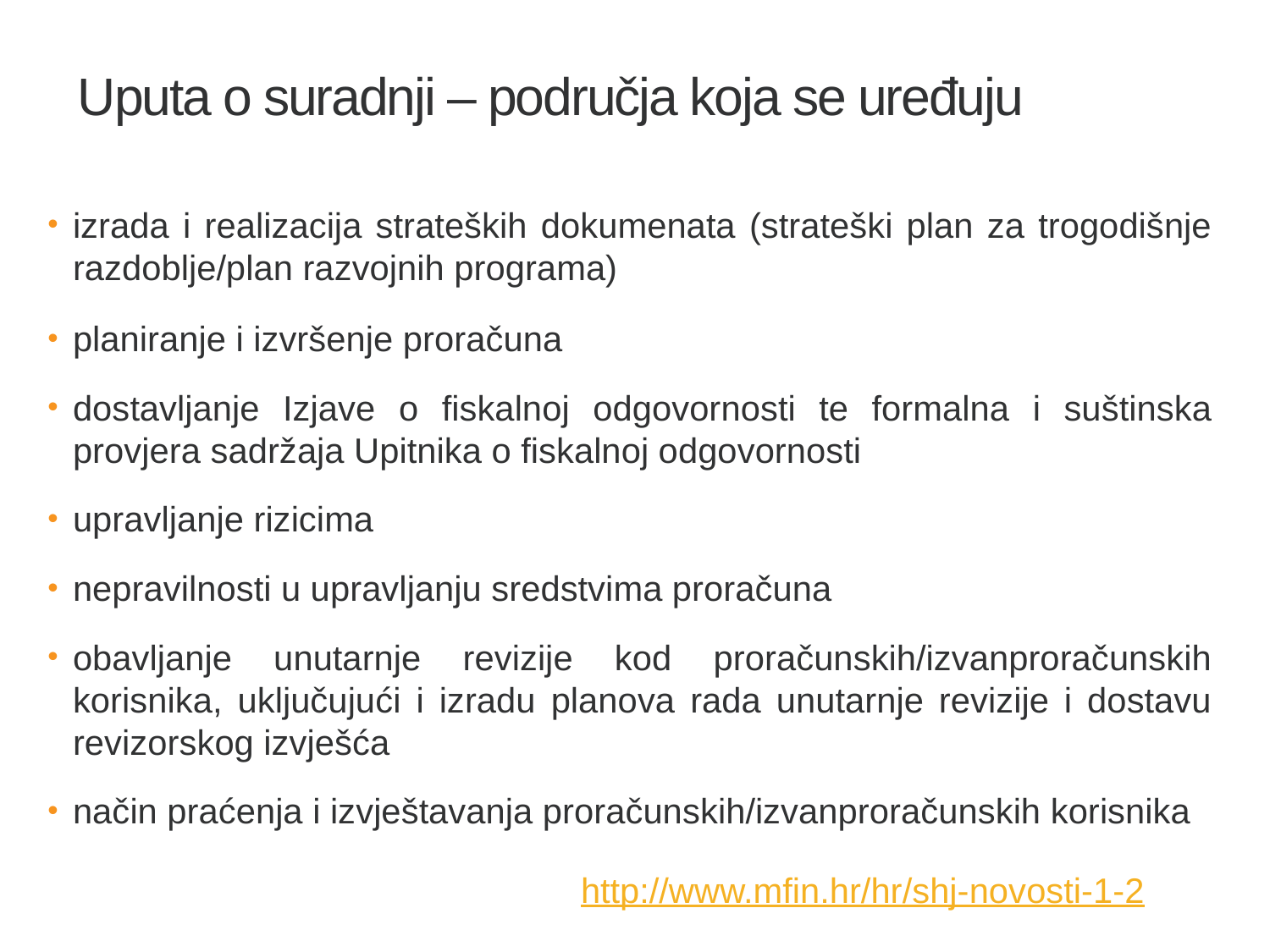

# Uputa o suradnji – područja koja se uređuju
izrada i realizacija strateških dokumenata (strateški plan za trogodišnje razdoblje/plan razvojnih programa)

planiranje i izvršenje proračuna

dostavljanje Izjave o fiskalnoj odgovornosti te formalna i suštinska provjera sadržaja Upitnika o fiskalnoj odgovornosti

upravljanje rizicima

nepravilnosti u upravljanju sredstvima proračuna

obavljanje unutarnje revizije kod proračunskih/izvanproračunskih korisnika, uključujući i izradu planova rada unutarnje revizije i dostavu revizorskog izvješća

način praćenja i izvještavanja proračunskih/izvanproračunskih korisnika

					http://www.mfin.hr/hr/shj-novosti-1-2